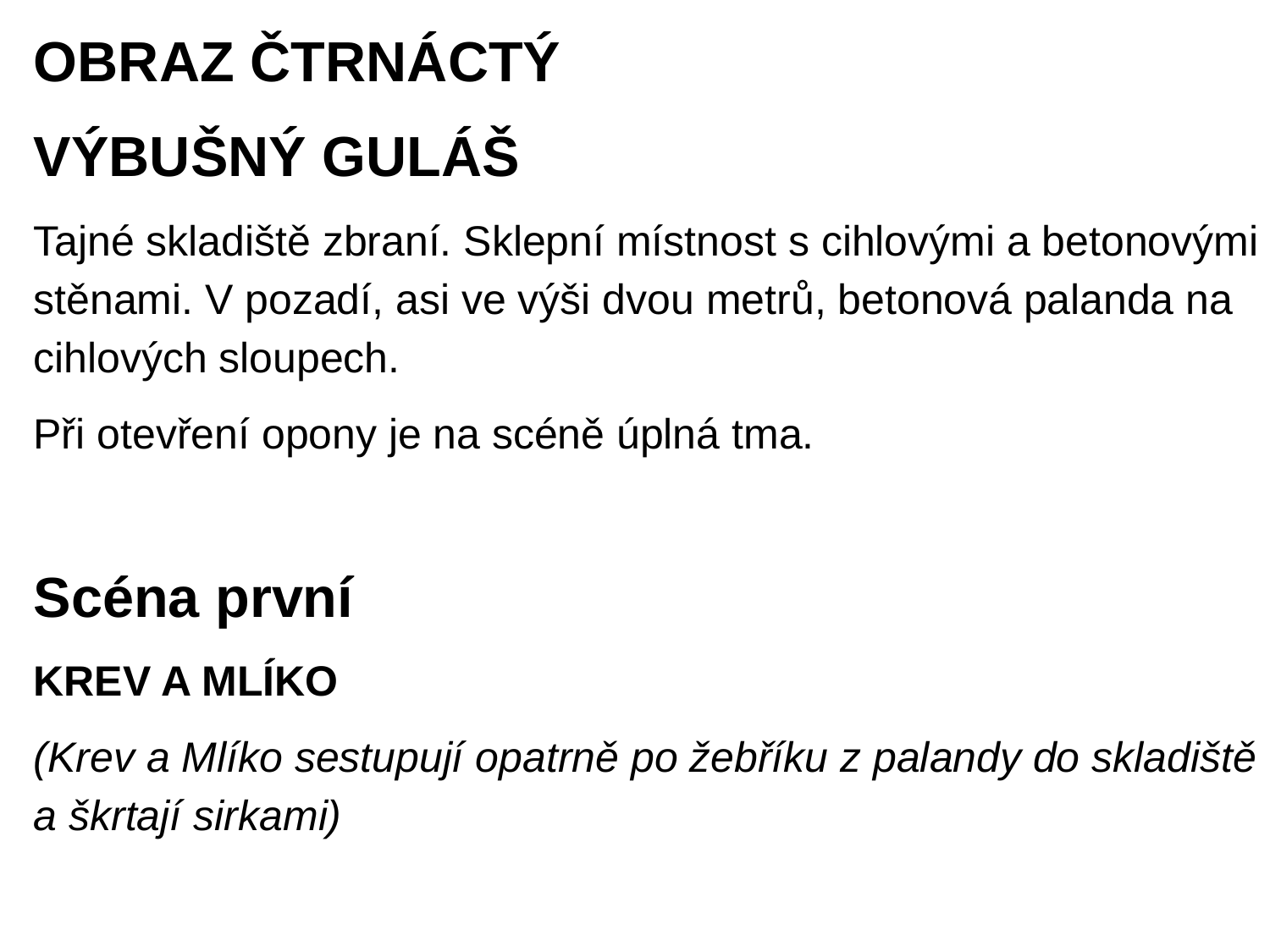

OBRAZ ČTRNÁCTÝ
VÝBUŠNÝ GULÁŠ
Tajné skladiště zbraní. Sklepní místnost s cihlovými a betonovými stěnami. V pozadí, asi ve výši dvou metrů, betonová palanda na cihlových sloupech.
Při otevření opony je na scéně úplná tma.

Scéna první
Krev a Mlíko
(Krev a Mlíko sestupují opatrně po žebříku z palandy do skladiště a škrtají sirkami)

KREV (pohlédne dovnitř)
Jé, to jsou divný konzervy. Takový příruční (Vyjme z bedničky válcovitý ruční granát s rukovětí.)
MLÍKO (bere mu granát z ruky)
Ukažte, to budou ty nový, turistický. To se asi takhle opéká nad ohněm.
KREV (bere mu granát)
Půjčte to sem. To se asi musí za tohle zatáhnout. (Zatáhne za šňůrku a odtrhne ji) Nic se neotevřelo.
MLÍKO
Neteče z toho olej? (Přiblíží granát k uchu)Tam něco syčí! Ta bude asi zkažená.
KREV (poslouchá)
To ten olej kvasí. (Třepe granátem a znovu naslouchá) Jé, teďka! (Dává granát Mlíkovi k uchu)
MLÍKO
Teď to tam burácí! Je to ale štěstí, že jsme si toho všimli. Vždyť to je zdraví nebezpečné.
KREV
Která firma to vyrábí, takový neřád?
MLÍKO (čte hodně zblízka nápis na granátu)
Krupp-Essen. Aha, essen, k jídlu to je.
KREV
Ovšem Krupp-essen, jezte kroupy! To bude asi šoulet.
MLÍKO (čte dál)
Made in Germany — tak to nebude šoulet.
KREV
Ale Krupp, to je mi nějak povědomá firma. Ten přece dělá kanóny?
MLÍKO (opírá si zamyšleně granát o bradu)
Ano, kanóny, zbraně a vůbec střelivo a ... (zarazí se, pohlédne zděšeně na granát, vloží jej rychle Krevovi do ruky a odstoupí) ... a handgranáty...!!!